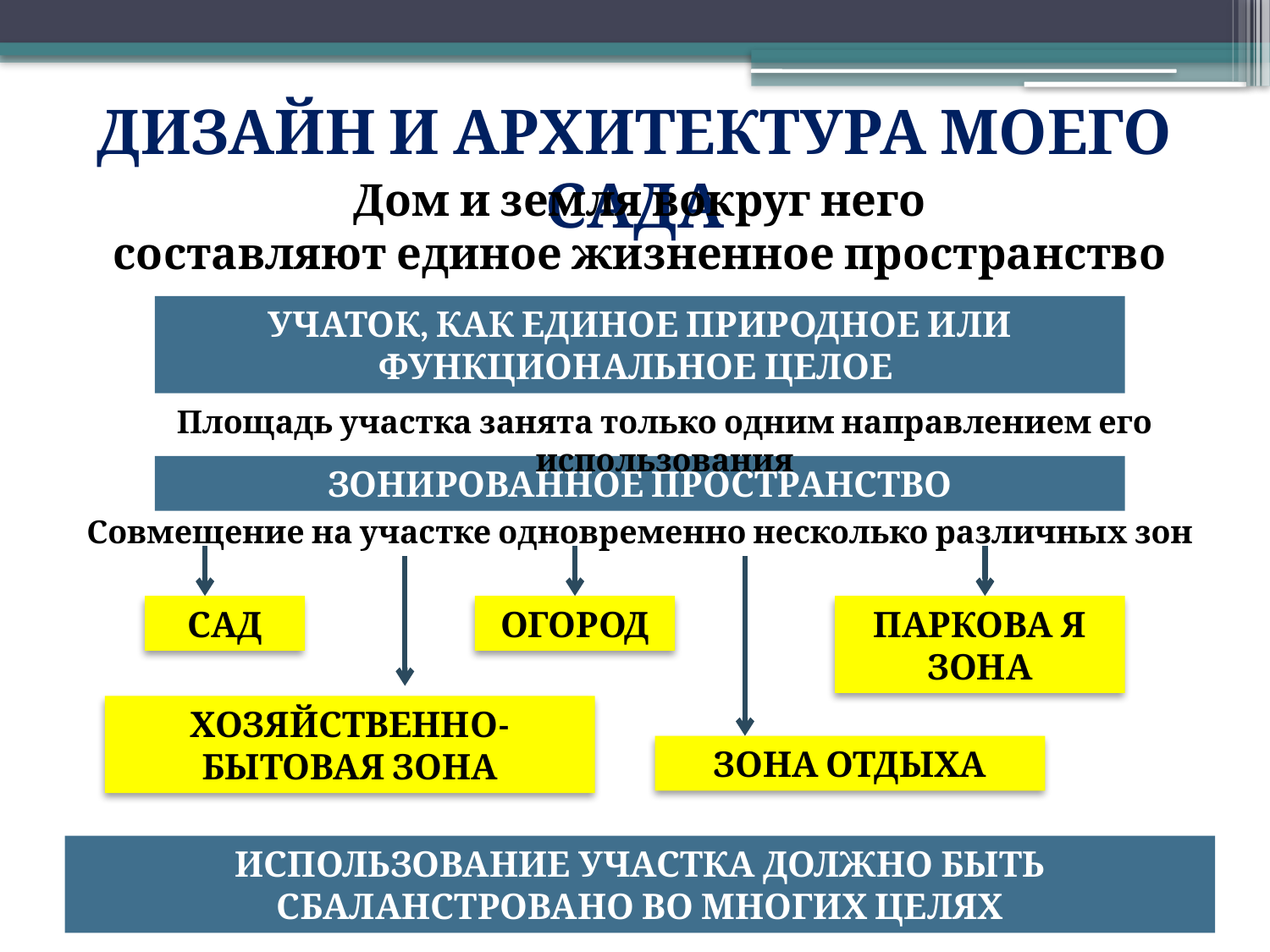

ДИЗАЙН И АРХИТЕКТУРА МОЕГО САДА
Дом и земля вокруг него
составляют единое жизненное пространство
УЧАТОК, КАК ЕДИНОЕ ПРИРОДНОЕ ИЛИ ФУНКЦИОНАЛЬНОЕ ЦЕЛОЕ
Площадь участка занята только одним направлением его использования
ЗОНИРОВАННОЕ ПРОСТРАНСТВО
Совмещение на участке одновременно несколько различных зон
САД
ОГОРОД
ПАРКОВА Я ЗОНА
ХОЗЯЙСТВЕННО-БЫТОВАЯ ЗОНА
ЗОНА ОТДЫХА
ИСПОЛЬЗОВАНИЕ УЧАСТКА ДОЛЖНО БЫТЬ СБАЛАНСТРОВАНО ВО МНОГИХ ЦЕЛЯХ